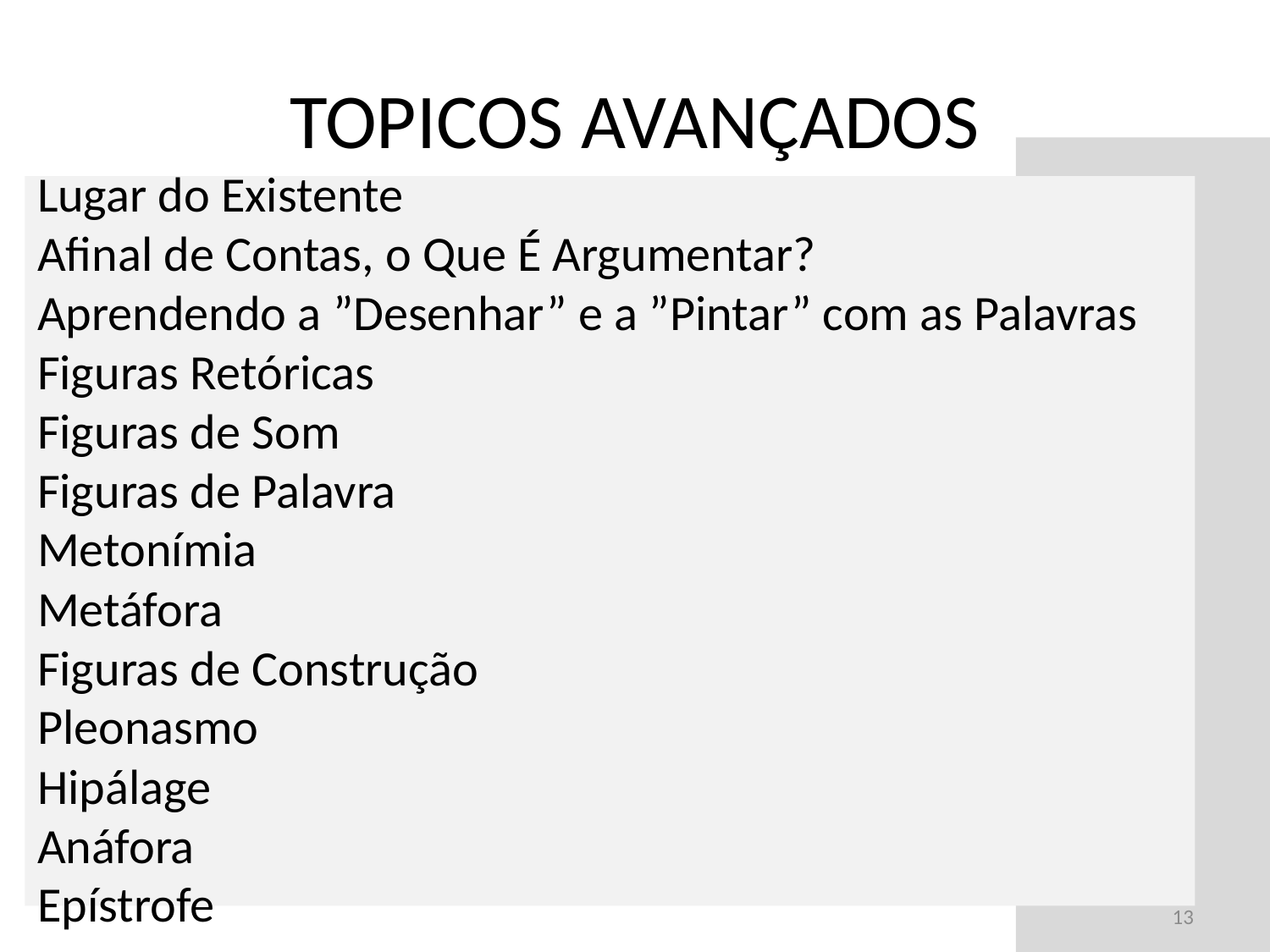

# TOPICOS AVANÇADOS

Lugar do Existente
Afinal de Contas, o Que É Argumentar?
Aprendendo a ”Desenhar” e a ”Pintar” com as Palavras
Figuras Retóricas
Figuras de Som
Figuras de Palavra
Metonímia
Metáfora
Figuras de Construção
Pleonasmo
Hipálage
Anáfora
Epístrofe

13